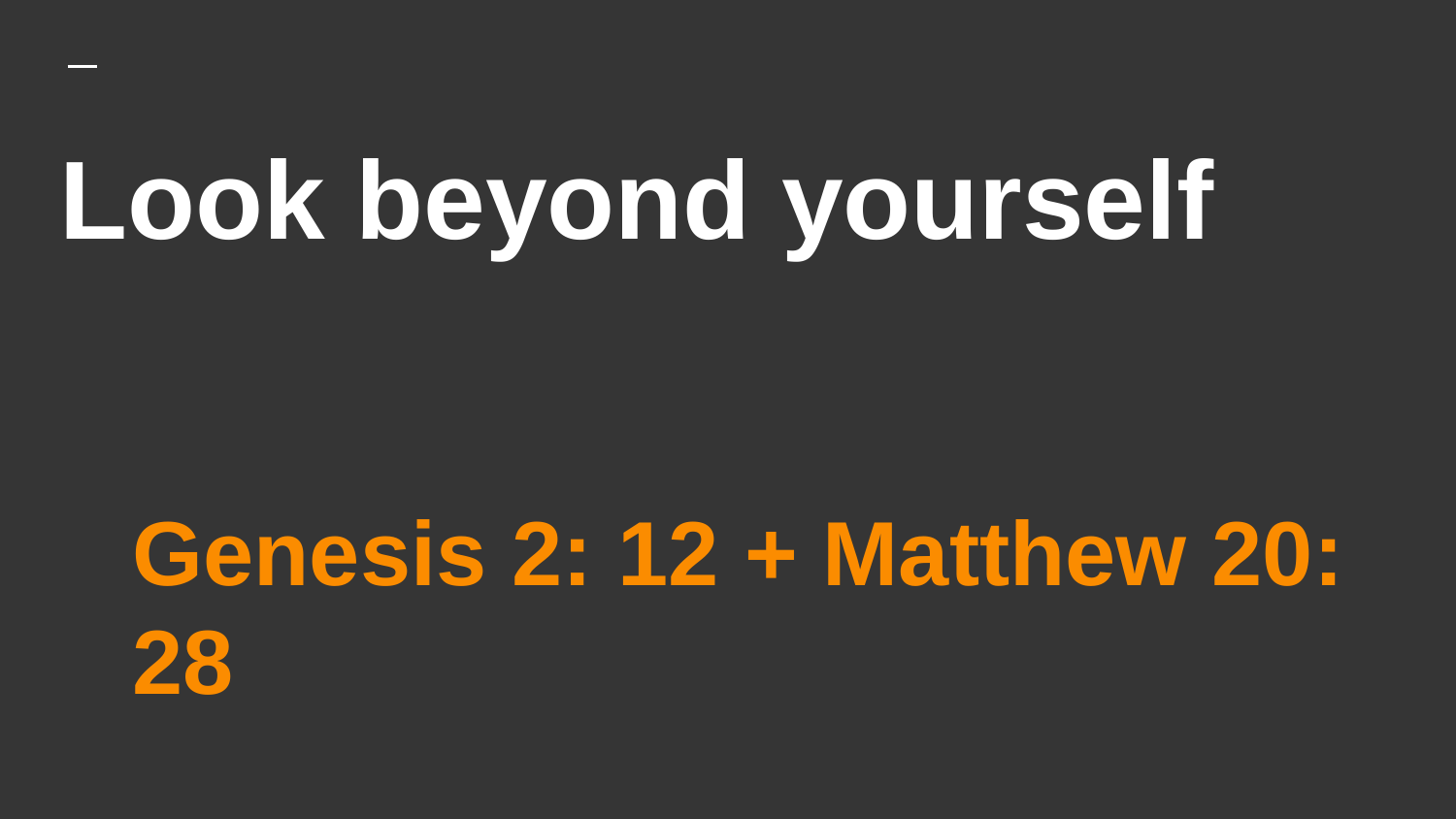

# Look beyond yourself Genesis 2: 12 + Matthew 20: 28